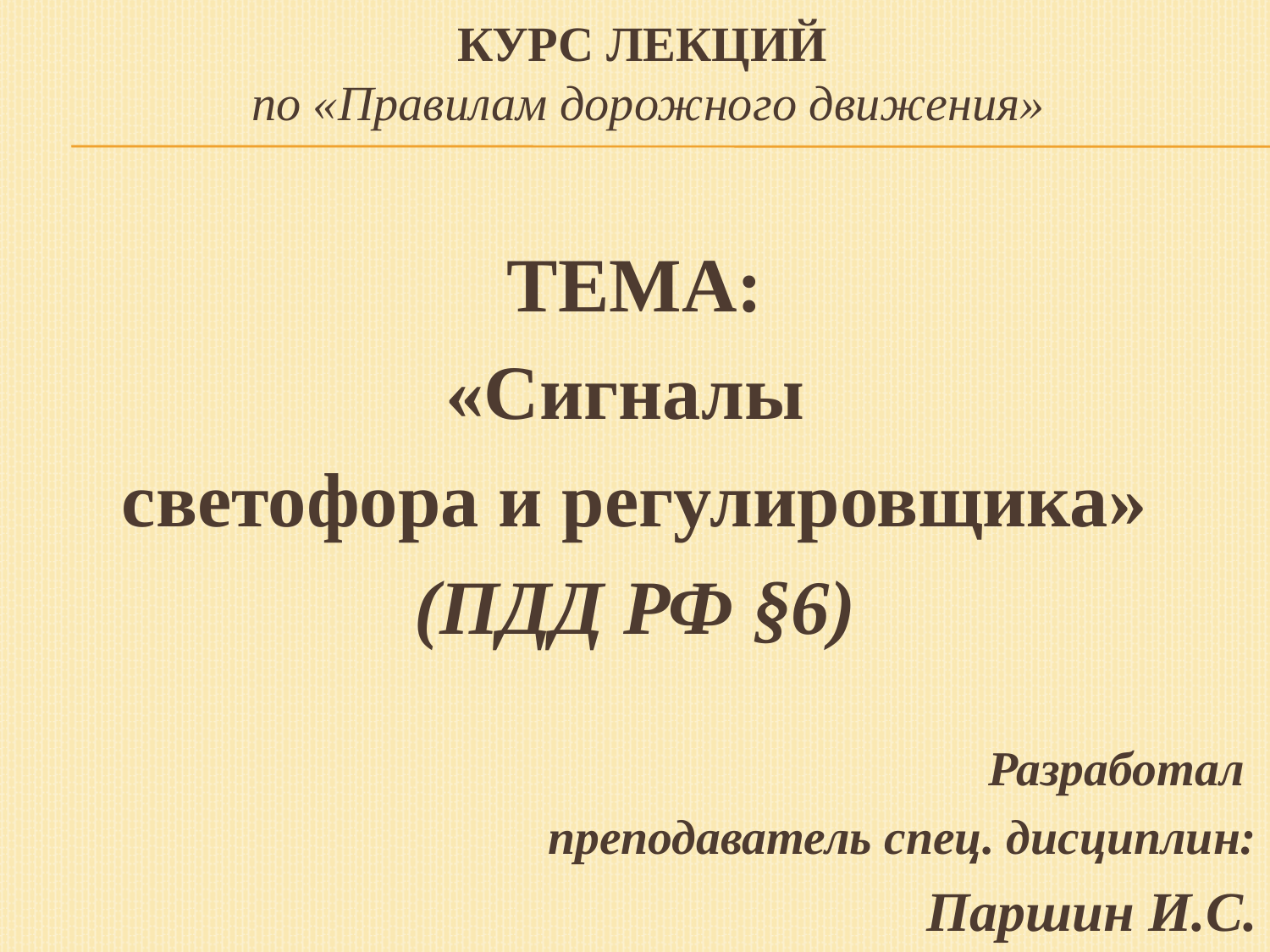

# Курс лекций по «Правилам дорожного движения»

ТЕМА:
«Сигналы
светофора и регулировщика»
(ПДД РФ §6)

Разработал
преподаватель спец. дисциплин:
Паршин И.С.